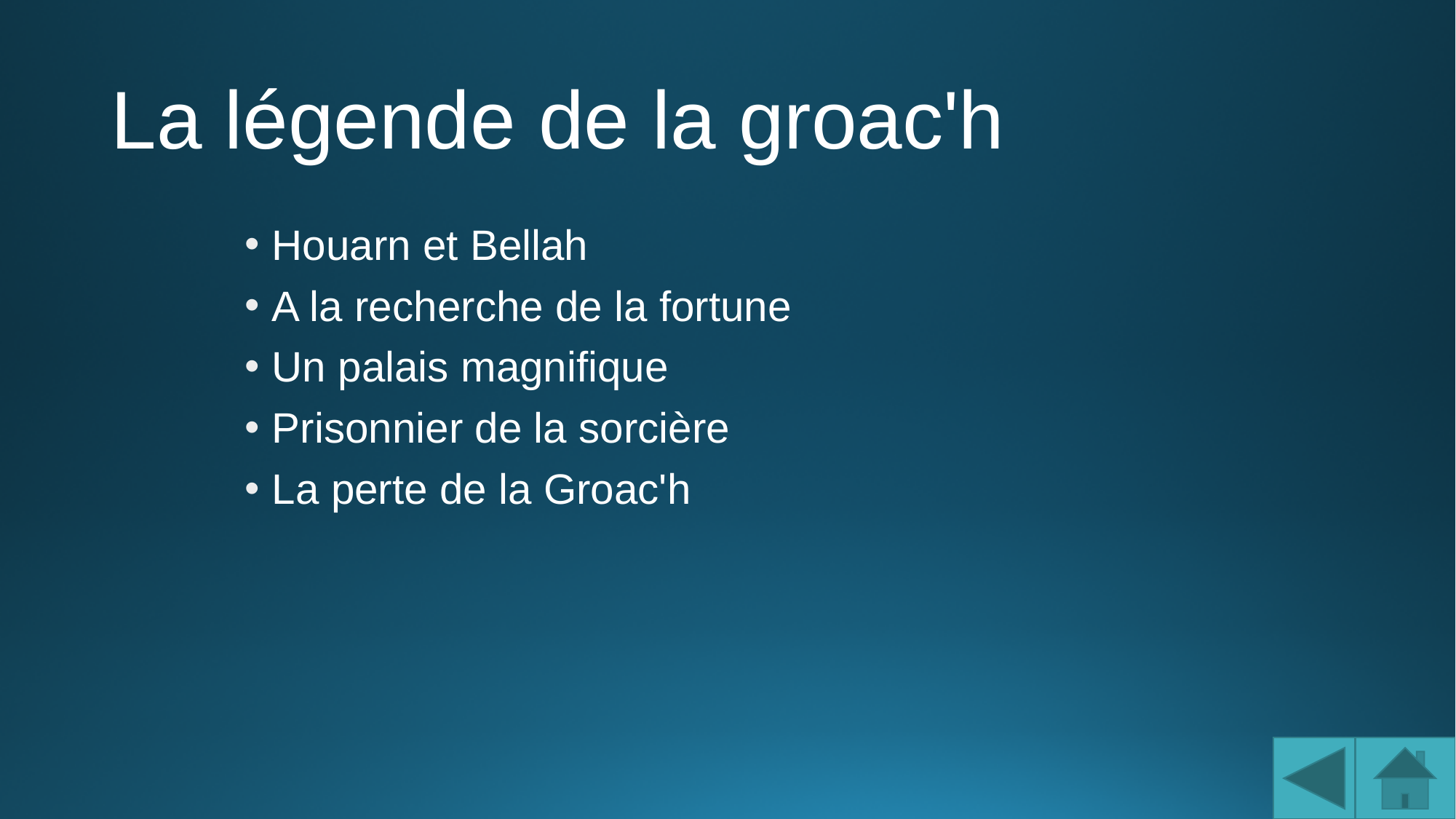

# La légende de la groac'h
Houarn et Bellah
A la recherche de la fortune
Un palais magnifique
Prisonnier de la sorcière
La perte de la Groac'h